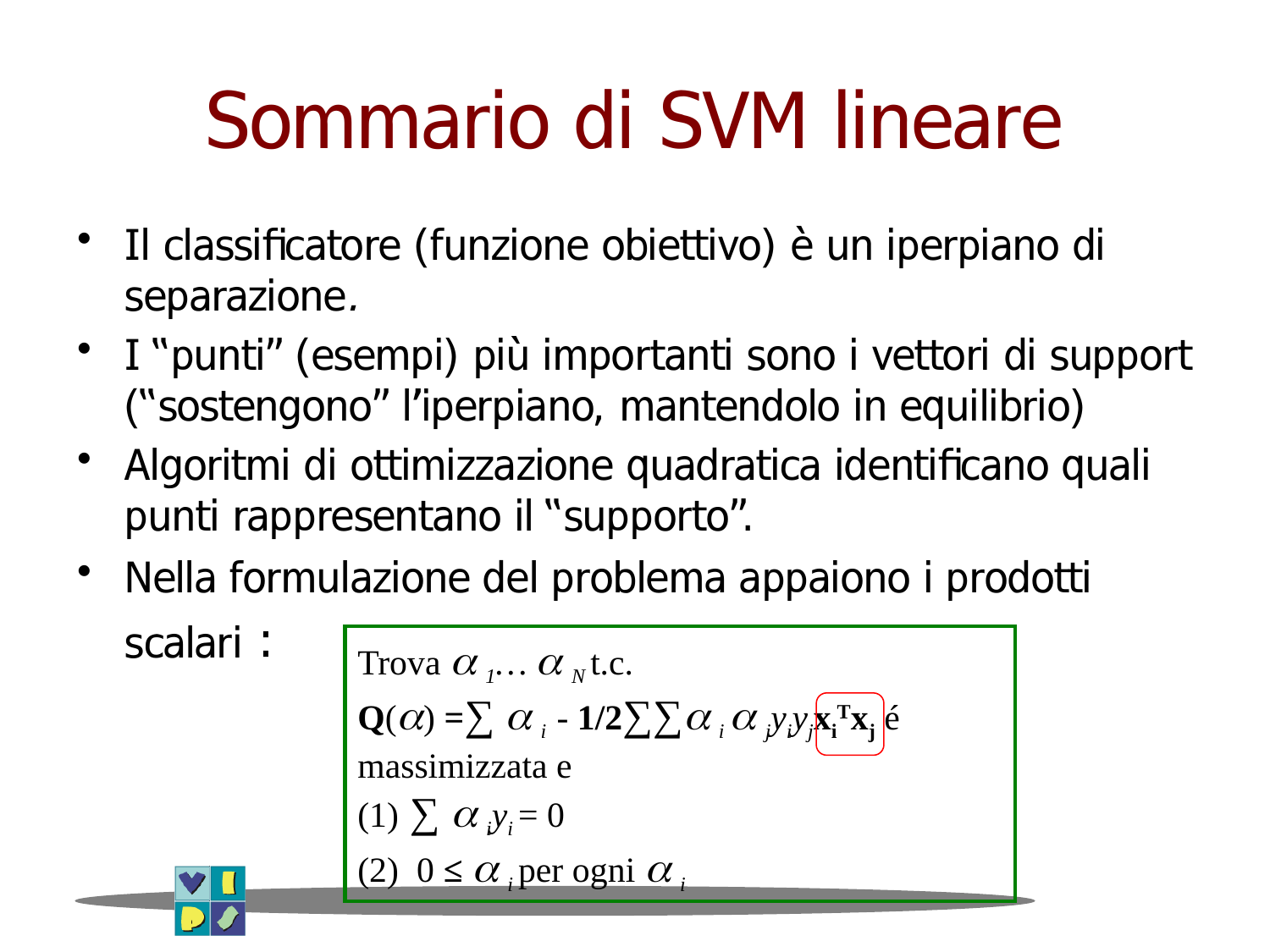

# Sommario di SVM lineare
Il classificatore (funzione obiettivo) è un iperpiano di separazione.
I “punti” (esempi) più importanti sono i vettori di support (“sostengono” l’iperpiano, mantendolo in equilibrio)
Algoritmi di ottimizzazione quadratica identificano quali punti rappresentano il “supporto”.
Nella formulazione del problema appaiono i prodotti scalari :

Trova α 1… α N t.c.
Q(α) =∑ α i  - 1/2∑∑α i α jyiyjxiTxj é massimizzata e
(1) ∑ α iyi = 0
(2)  0 ≤ α i per ogni α i